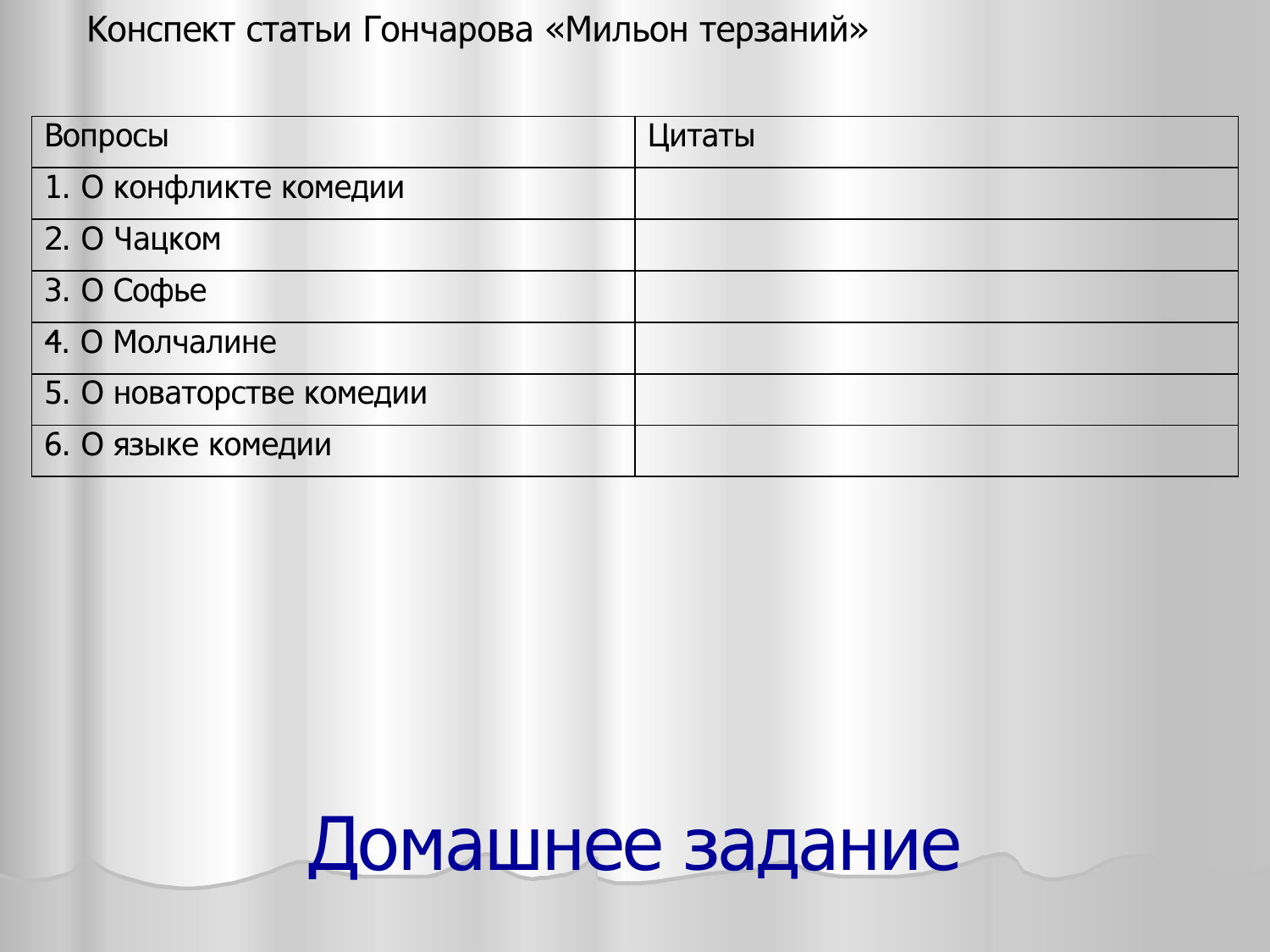

Конспект статьи Гончарова «Мильон терзаний»

| Вопросы | Цитаты |
| --- | --- |
| 1. О конфликте комедии |  |
| 2. О Чацком |  |
| 3. О Софье |  |
| 4. О Молчалине |  |
| 5. О новаторстве комедии |  |
| 6. О языке комедии |  |
# Домашнее задание